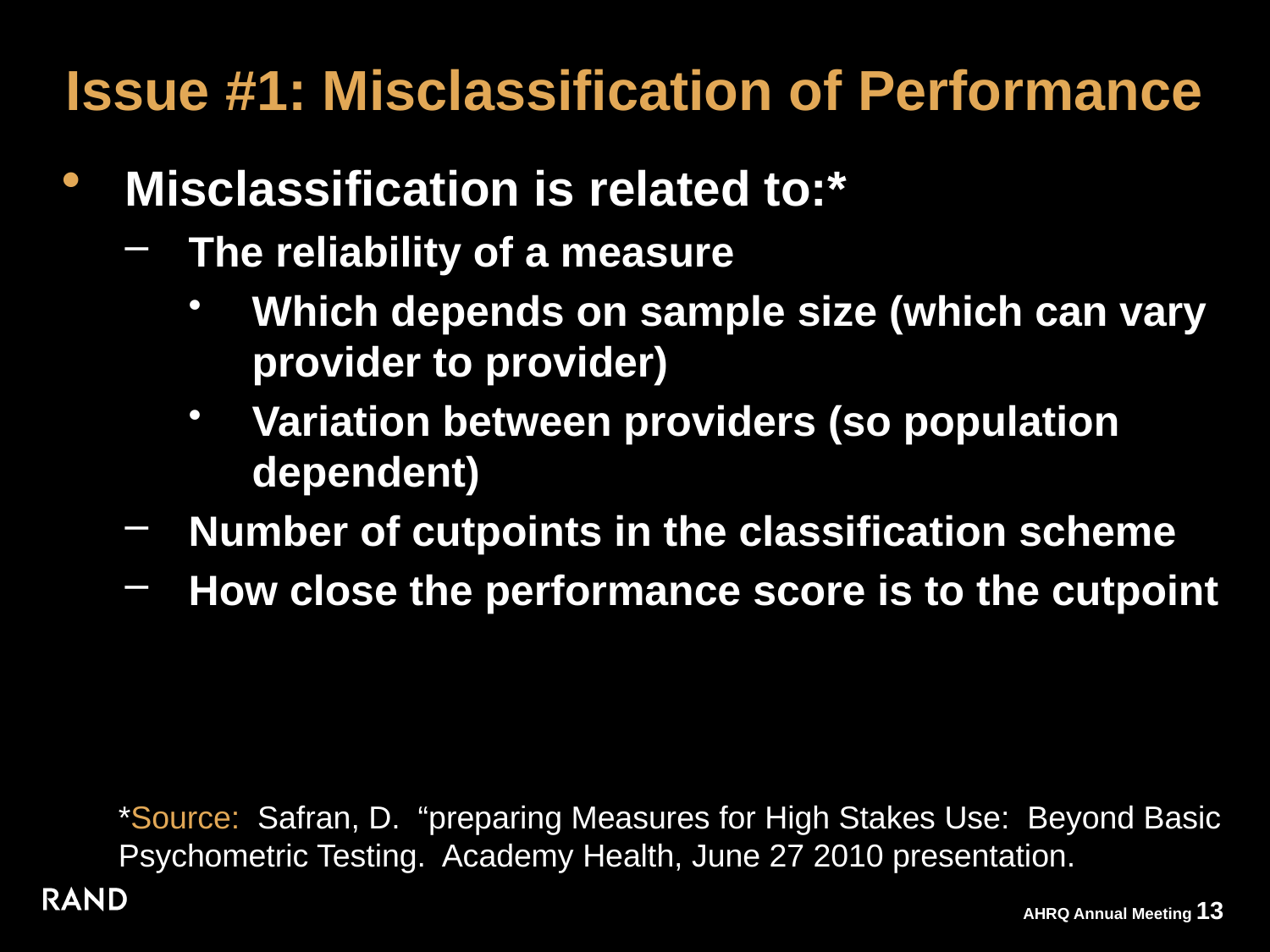

# Issue #1: Misclassification of Performance
Misclassification is related to:*
The reliability of a measure
Which depends on sample size (which can vary provider to provider)
Variation between providers (so population dependent)
Number of cutpoints in the classification scheme
How close the performance score is to the cutpoint

*Source:  Safran, D.  “preparing Measures for High Stakes Use:  Beyond Basic Psychometric Testing.  Academy Health, June 27 2010 presentation.